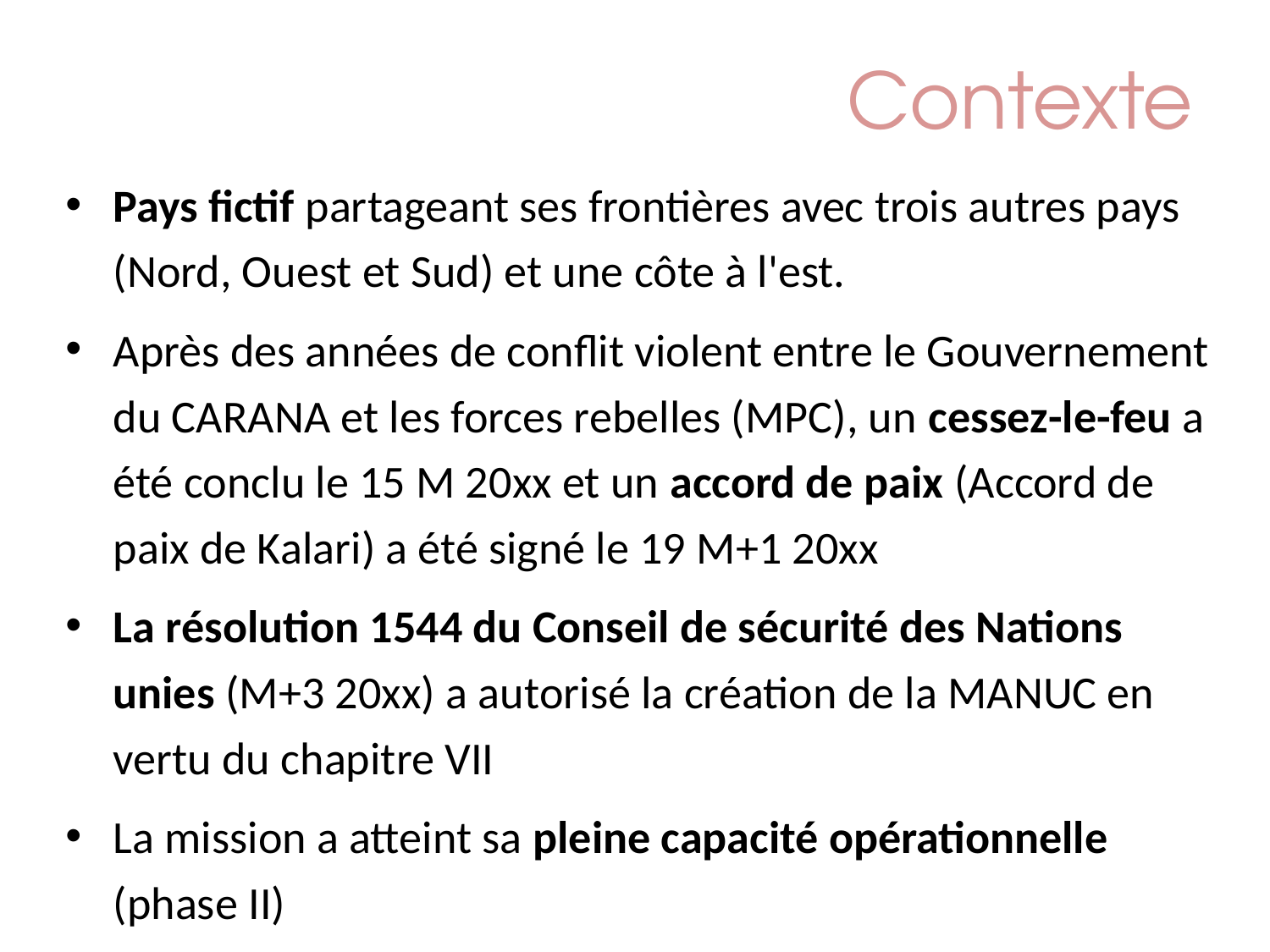

# Contexte
Pays fictif partageant ses frontières avec trois autres pays (Nord, Ouest et Sud) et une côte à l'est.
Après des années de conflit violent entre le Gouvernement du CARANA et les forces rebelles (MPC), un cessez-le-feu a été conclu le 15 M 20xx et un accord de paix (Accord de paix de Kalari) a été signé le 19 M+1 20xx
La résolution 1544 du Conseil de sécurité des Nations unies (M+3 20xx) a autorisé la création de la MANUC en vertu du chapitre VII
La mission a atteint sa pleine capacité opérationnelle (phase II)